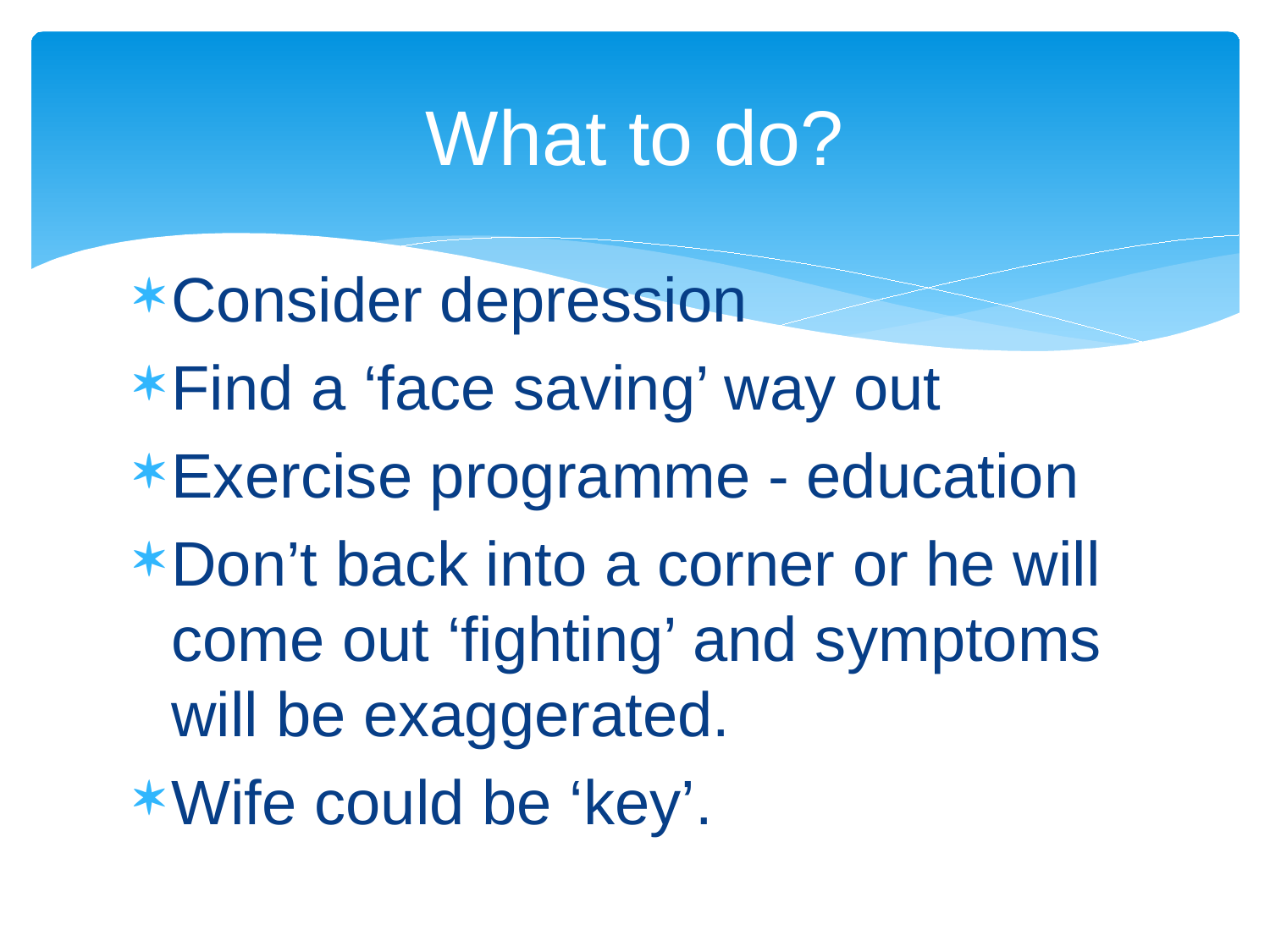

# What to do?

Consider depression
Find a ‘face saving’ way out
Exercise programme - education
Don’t back into a corner or he will come out ‘fighting’ and symptoms will be exaggerated.
Wife could be ‘key’.